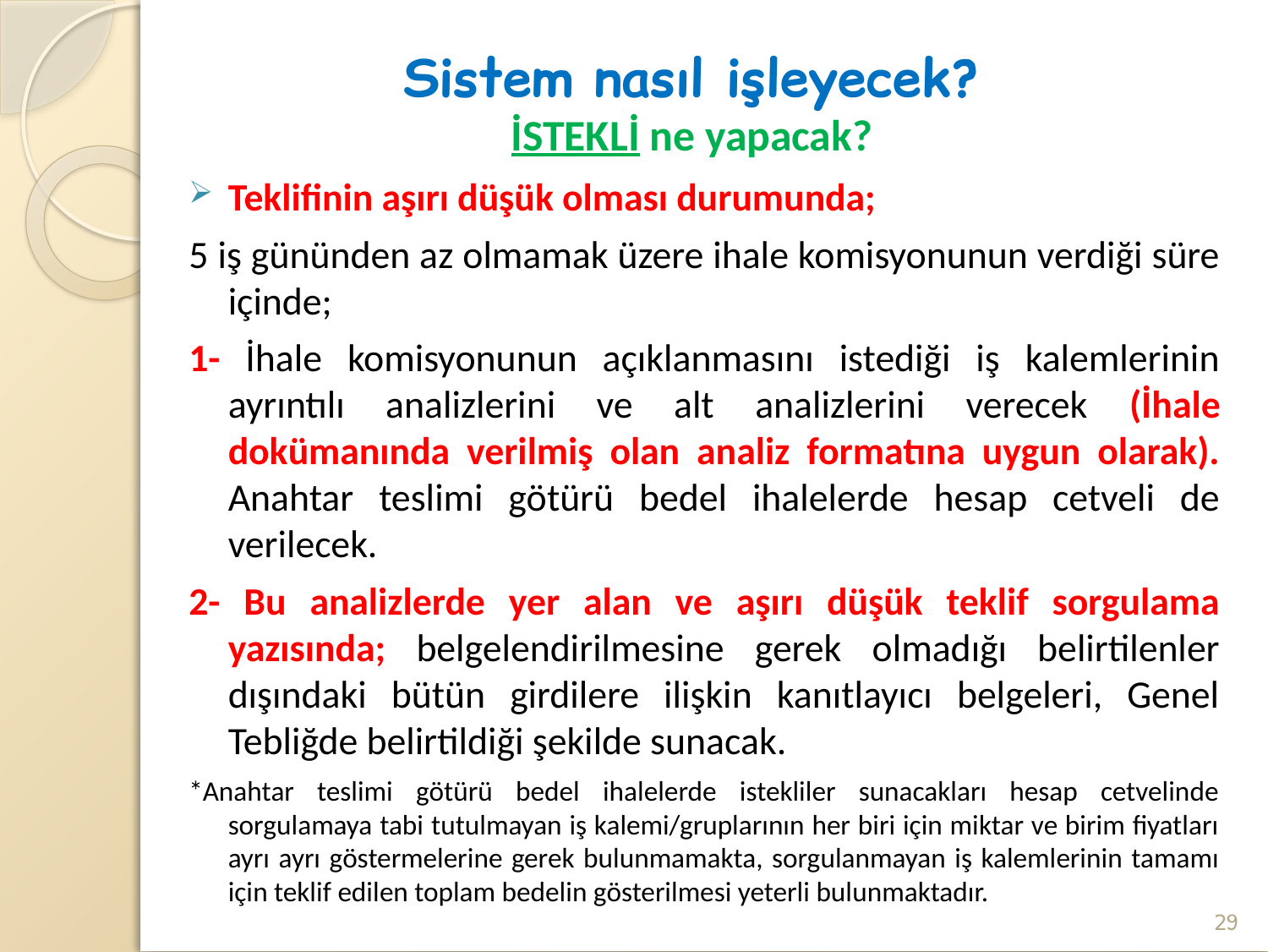

# Sistem nasıl işleyecek? İSTEKLİ ne yapacak?
Teklifinin aşırı düşük olması durumunda;
5 iş gününden az olmamak üzere ihale komisyonunun verdiği süre içinde;
1- İhale komisyonunun açıklanmasını istediği iş kalemlerinin ayrıntılı analizlerini ve alt analizlerini verecek (İhale dokümanında verilmiş olan analiz formatına uygun olarak). Anahtar teslimi götürü bedel ihalelerde hesap cetveli de verilecek.
2- Bu analizlerde yer alan ve aşırı düşük teklif sorgulama yazısında; belgelendirilmesine gerek olmadığı belirtilenler dışındaki bütün girdilere ilişkin kanıtlayıcı belgeleri, Genel Tebliğde belirtildiği şekilde sunacak.
*Anahtar teslimi götürü bedel ihalelerde istekliler sunacakları hesap cetvelinde sorgulamaya tabi tutulmayan iş kalemi/gruplarının her biri için miktar ve birim fiyatları ayrı ayrı göstermelerine gerek bulunmamakta, sorgulanmayan iş kalemlerinin tamamı için teklif edilen toplam bedelin gösterilmesi yeterli bulunmaktadır.

29